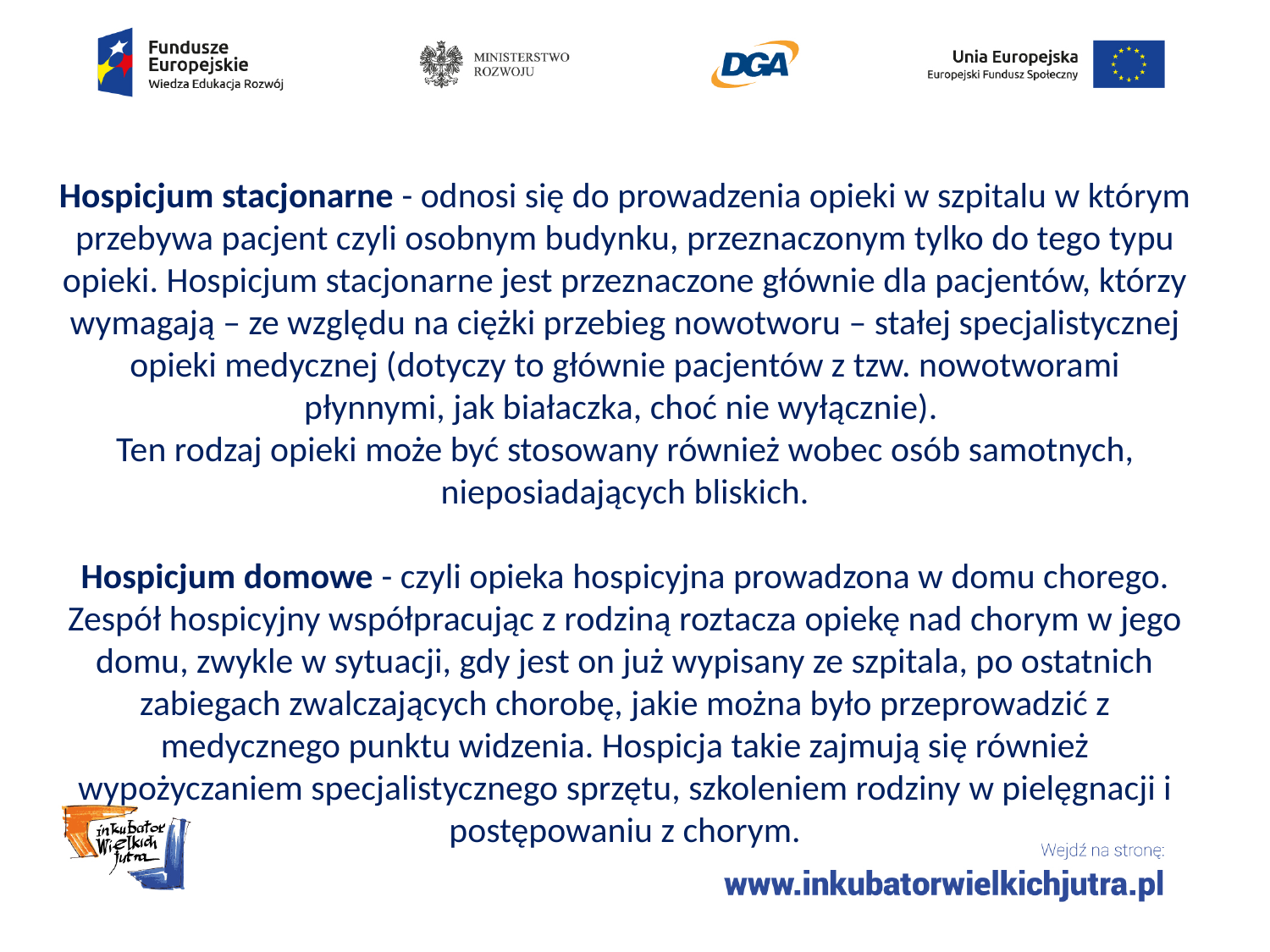

Hospicjum stacjonarne - odnosi się do prowadzenia opieki w szpitalu w którym przebywa pacjent czyli osobnym budynku, przeznaczonym tylko do tego typu opieki. Hospicjum stacjonarne jest przeznaczone głównie dla pacjentów, którzy wymagają – ze względu na ciężki przebieg nowotworu – stałej specjalistycznej opieki medycznej (dotyczy to głównie pacjentów z tzw. nowotworami płynnymi, jak białaczka, choć nie wyłącznie).
Ten rodzaj opieki może być stosowany również wobec osób samotnych, nieposiadających bliskich.

Hospicjum domowe - czyli opieka hospicyjna prowadzona w domu chorego. Zespół hospicyjny współpracując z rodziną roztacza opiekę nad chorym w jego domu, zwykle w sytuacji, gdy jest on już wypisany ze szpitala, po ostatnich zabiegach zwalczających chorobę, jakie można było przeprowadzić z medycznego punktu widzenia. Hospicja takie zajmują się również wypożyczaniem specjalistycznego sprzętu, szkoleniem rodziny w pielęgnacji i postępowaniu z chorym.